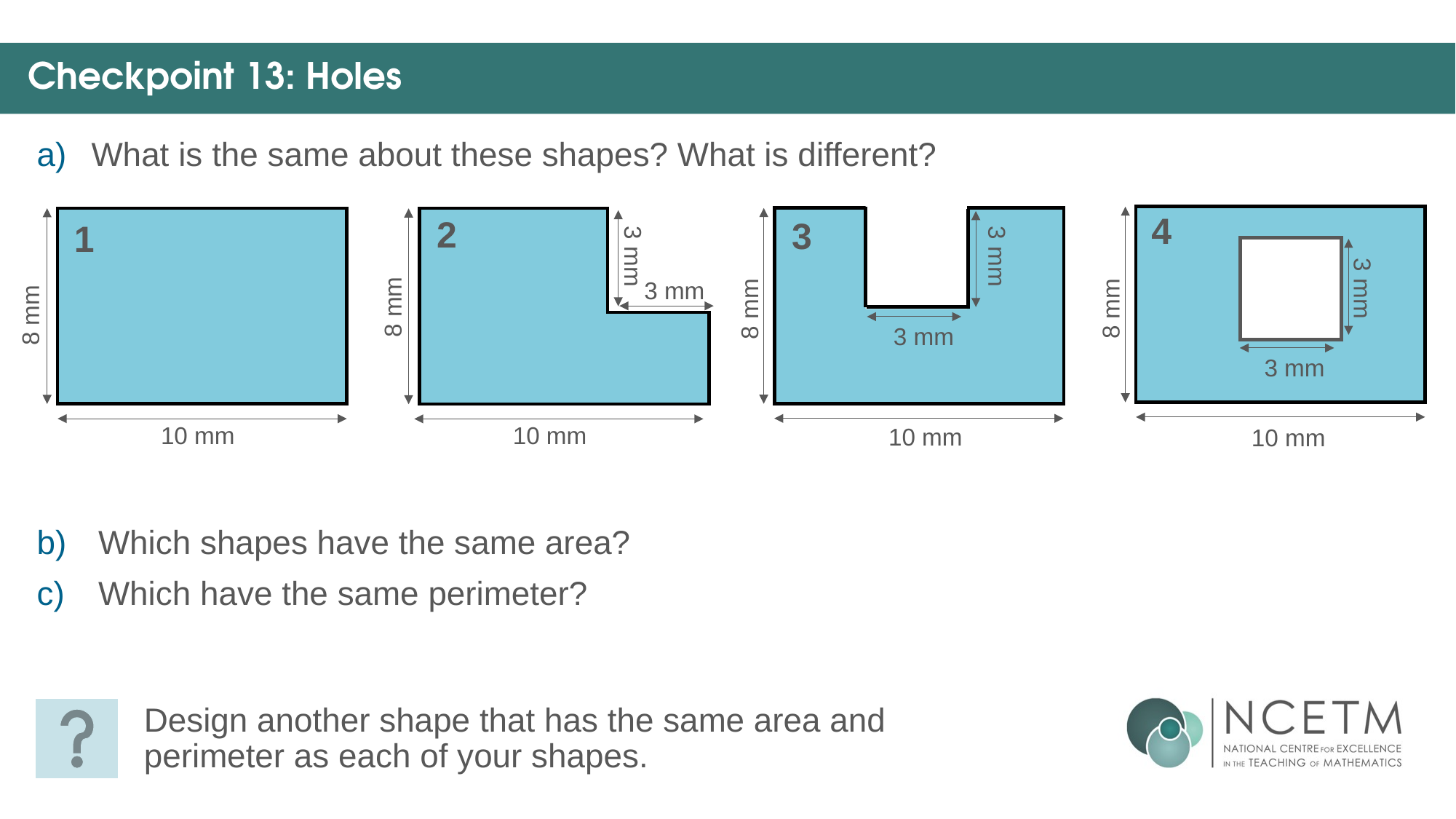

Checkpoint 13: Holes
What is the same about these shapes? What is different?

3 mm
8 mm
3 mm
10 mm
4
2

3 mm
8 mm
3 mm
10 mm
3

8 mm
10 mm

3 mm
3 mm
8 mm
10 mm
1
Which shapes have the same area?
Which have the same perimeter?

Design another shape that has the same area and perimeter as each of your shapes.